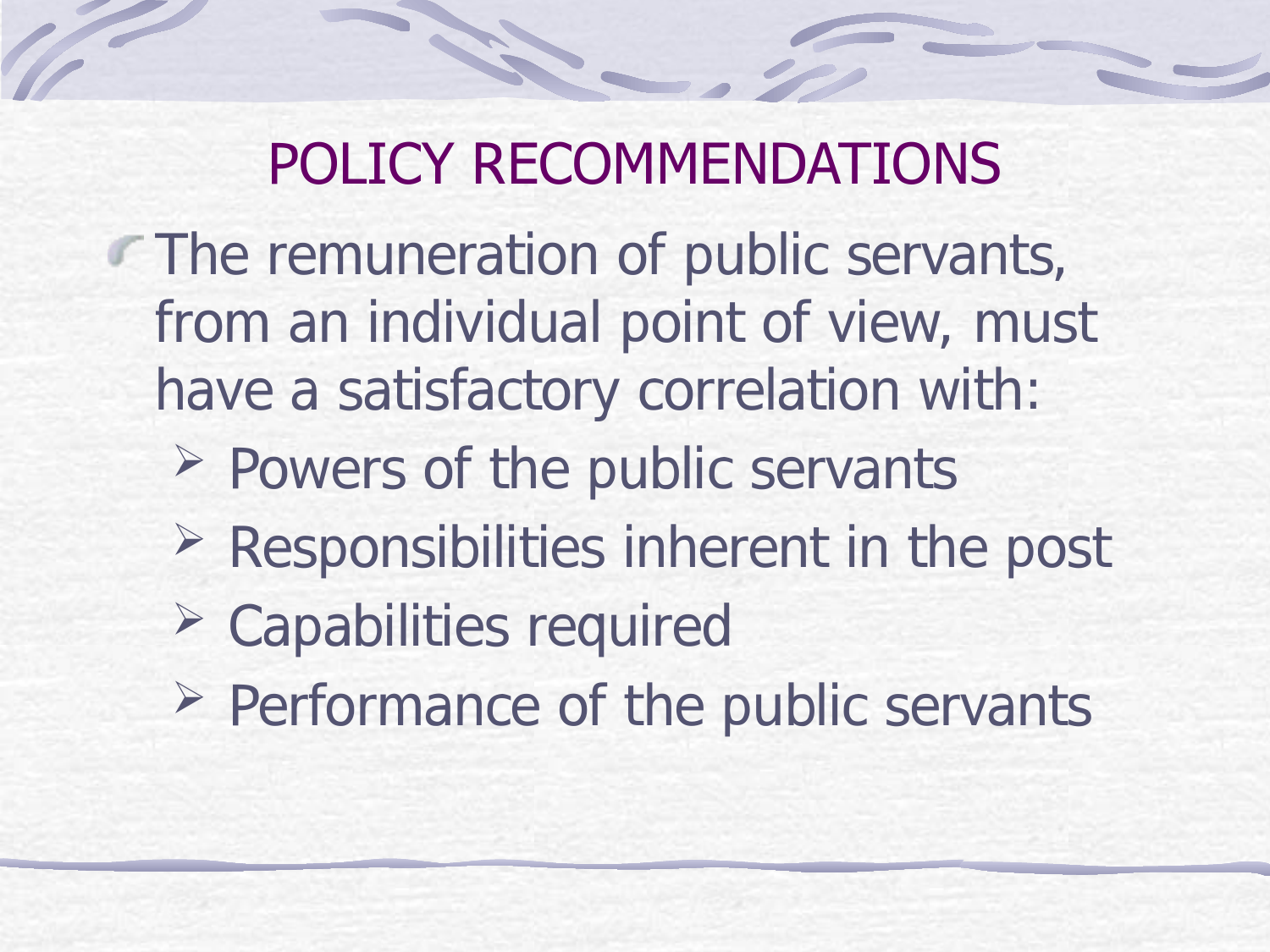

# POLICY RECOMMENDATIONS
The remuneration of public servants, from an individual point of view, must have a satisfactory correlation with:
 Powers of the public servants
 Responsibilities inherent in the post
 Capabilities required
 Performance of the public servants